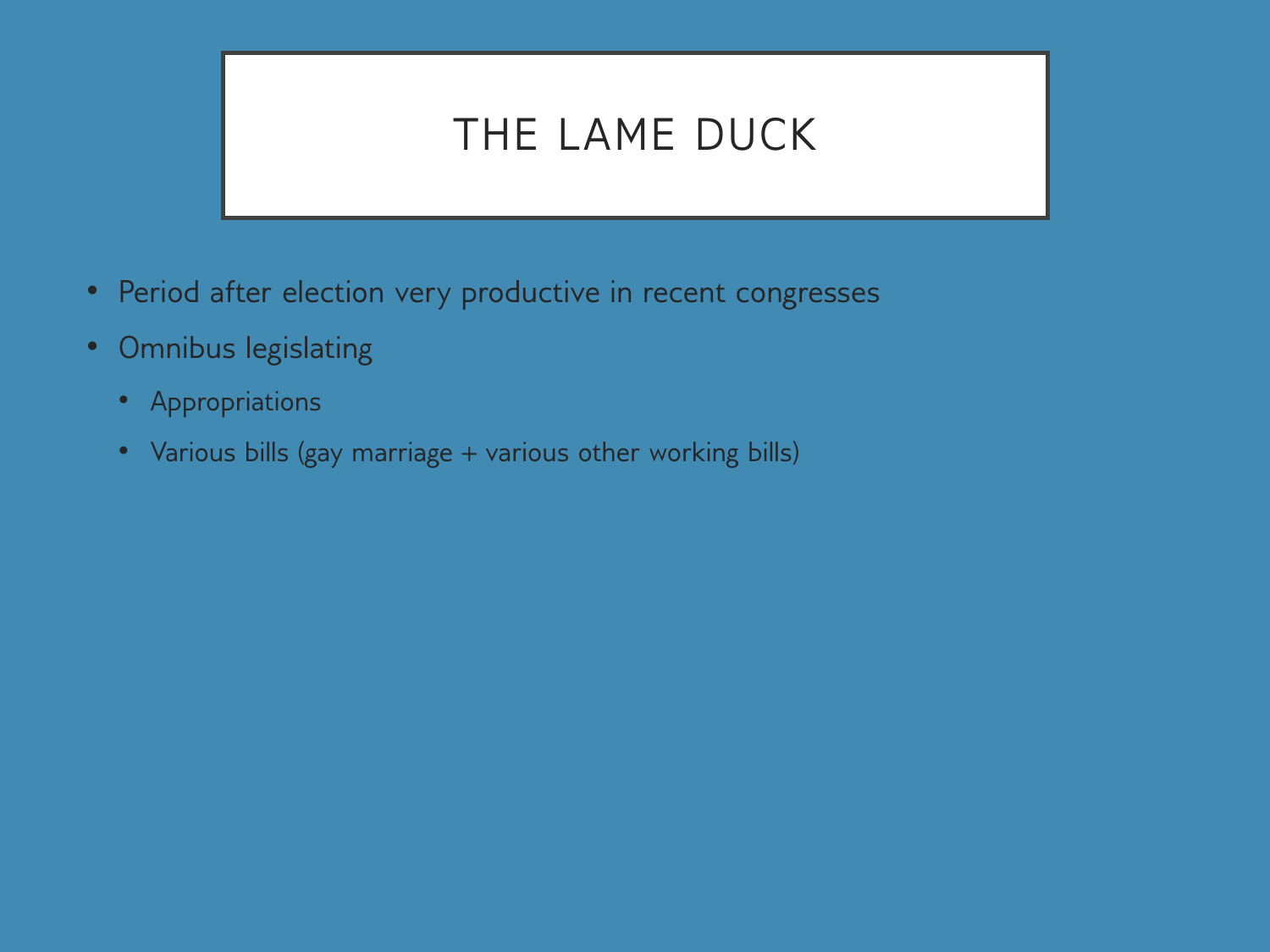

# The lame duck
Period after election very productive in recent congresses
Omnibus legislating
Appropriations
Various bills (gay marriage + various other working bills)